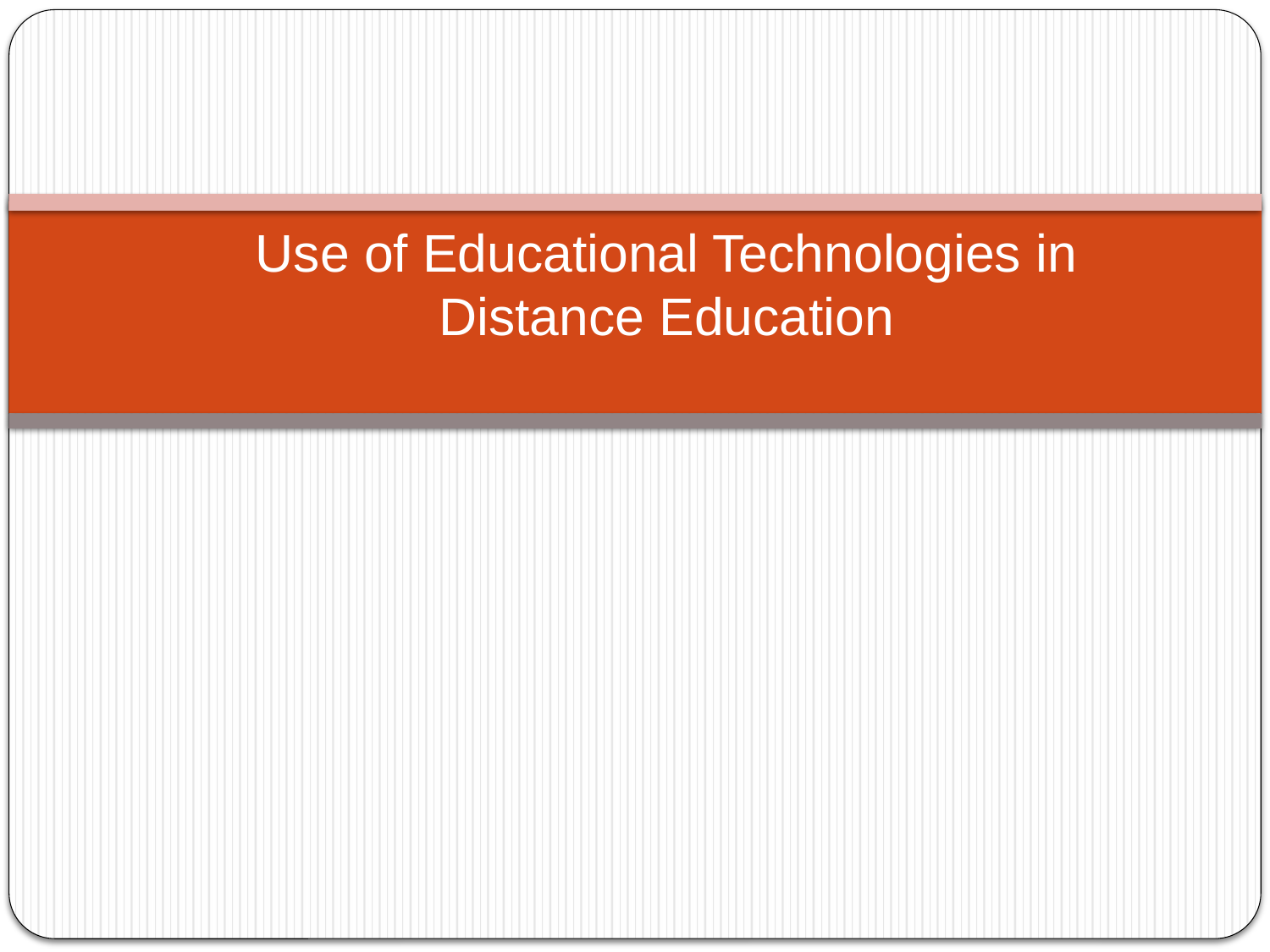

# Use of Educational Technologies in Distance Education